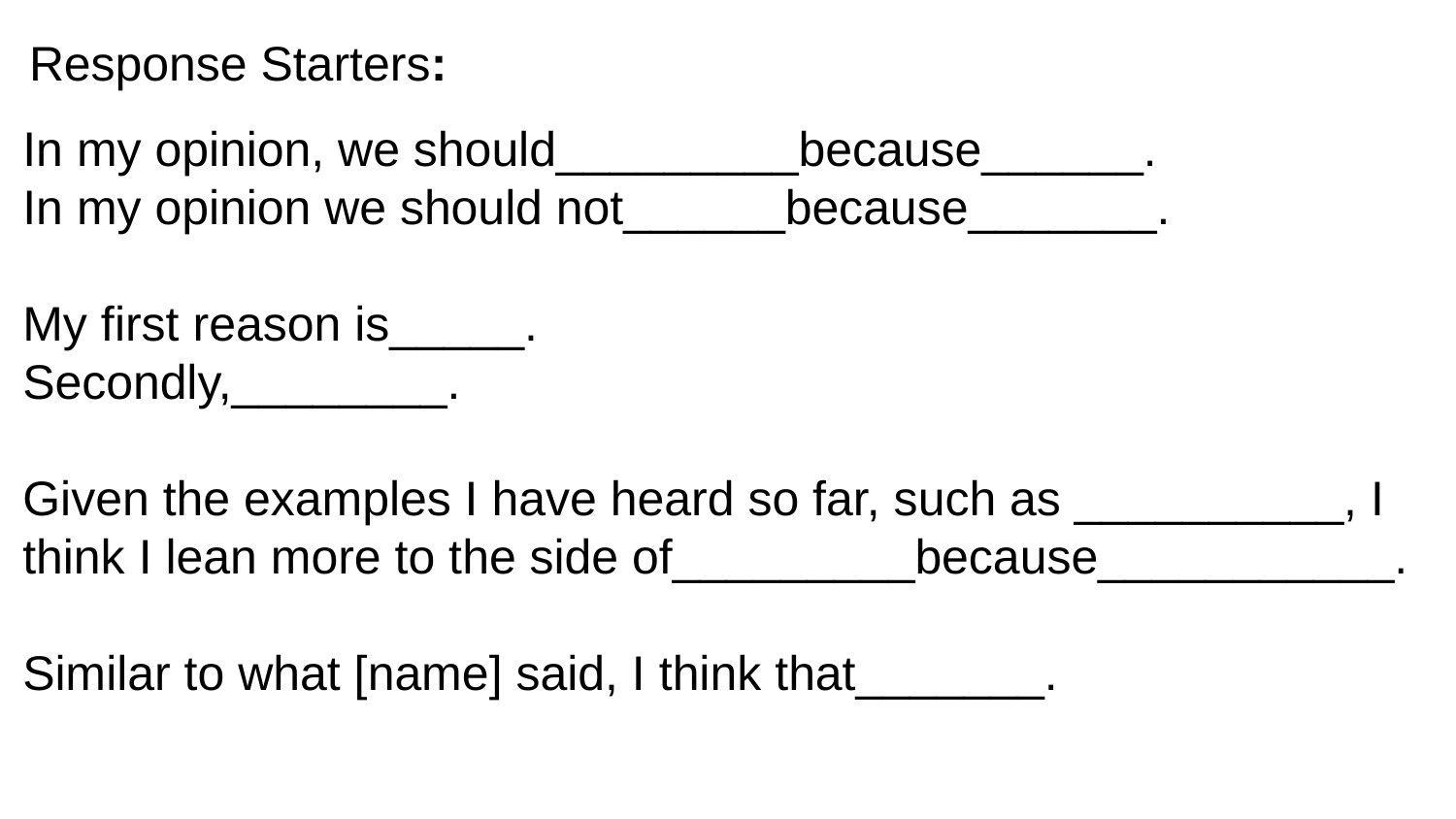

In my opinion, we should_________because______.
In my opinion we should not______because_______.

My first reason is_____.
Secondly,________.

Given the examples I have heard so far, such as __________, I think I lean more to the side of_________because___________.

Similar to what [name] said, I think that_______.
# Response Starters: